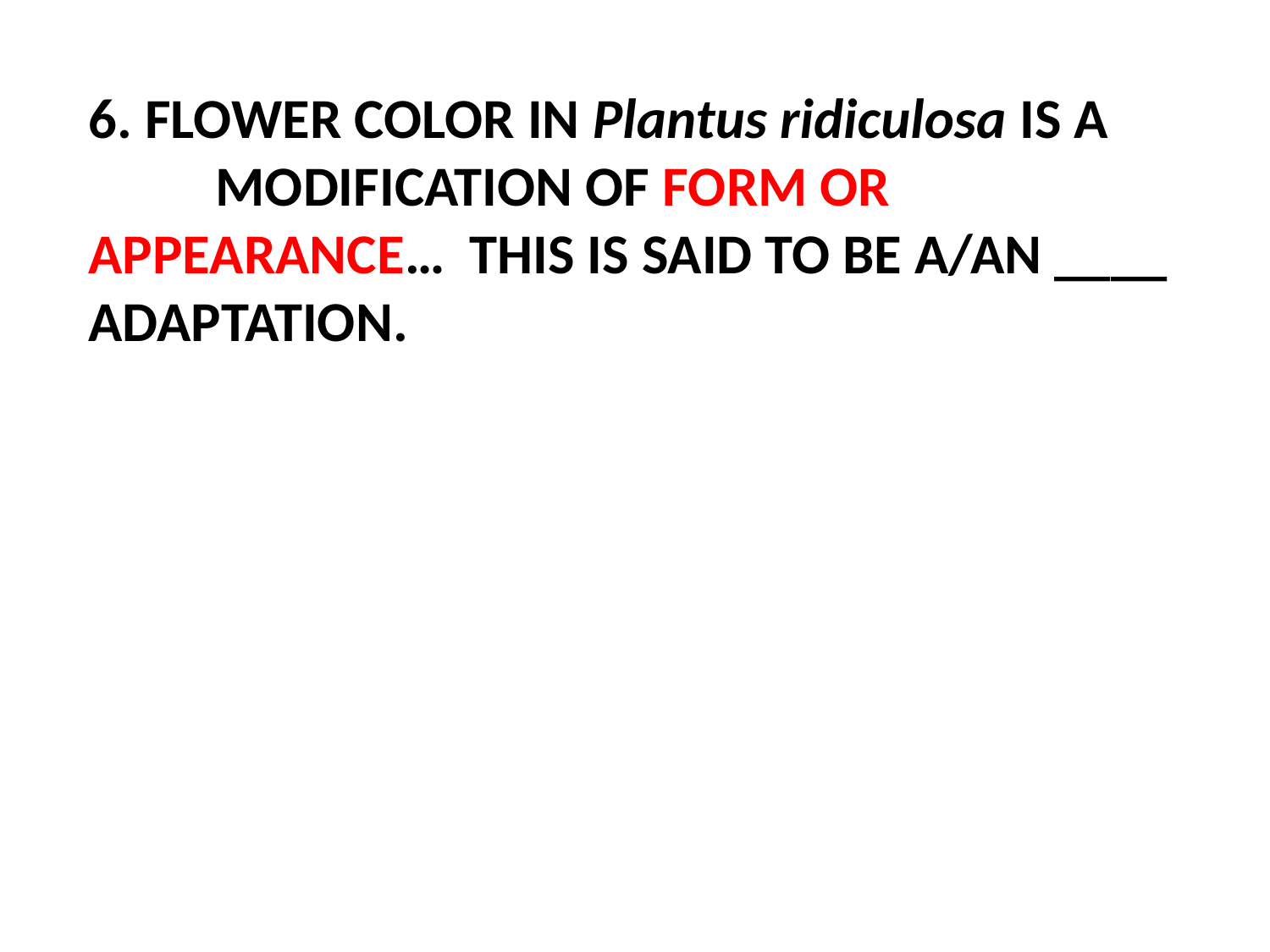

6. FLOWER COLOR IN Plantus ridiculosa IS A 	MODIFICATION OF FORM OR APPEARANCE…	THIS IS SAID TO BE A/AN ____ ADAPTATION.